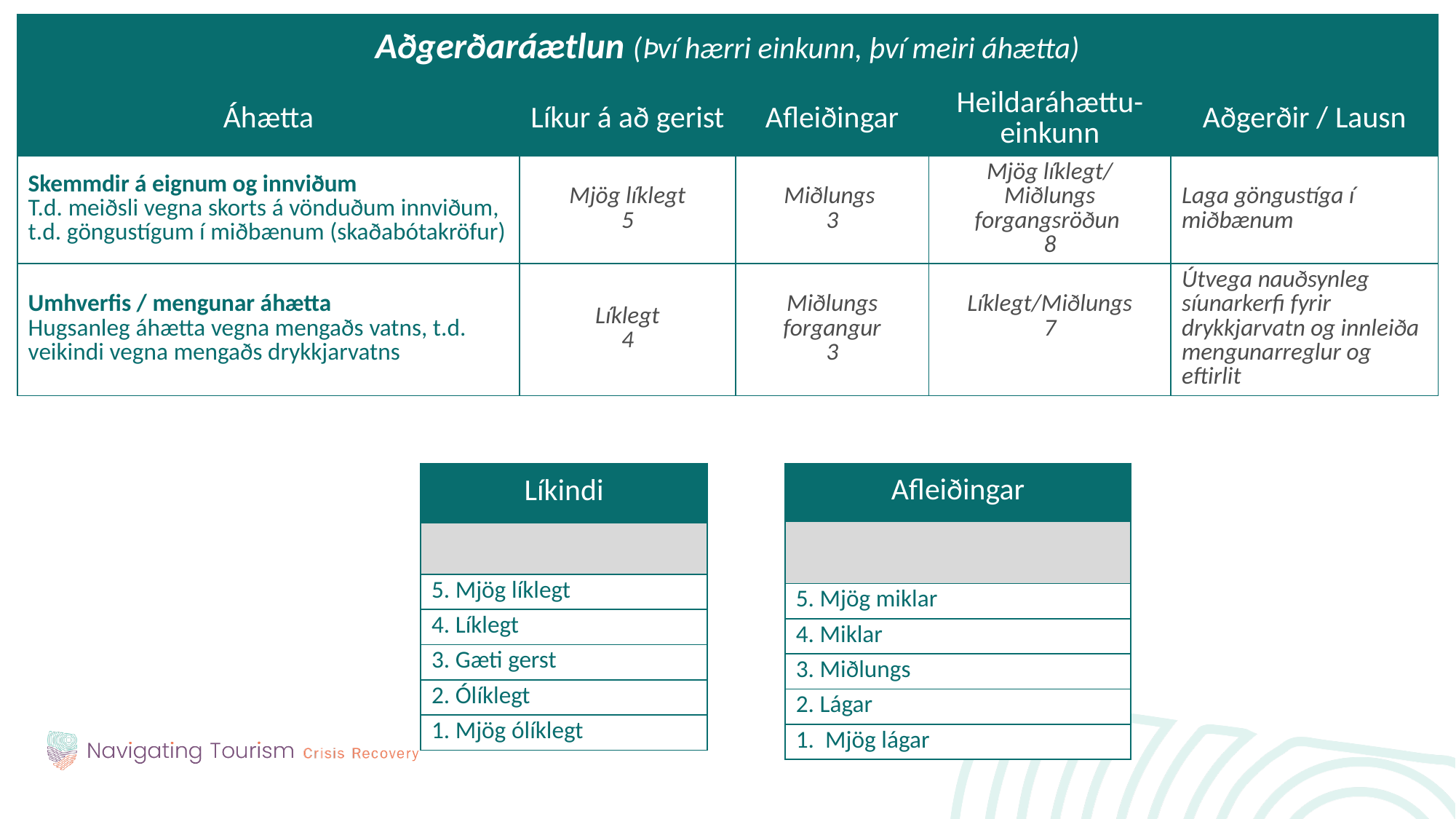

| Aðgerðaráætlun (Því hærri einkunn, því meiri áhætta) |  |  |  |  |
| --- | --- | --- | --- | --- |
| Áhætta | Líkur á að gerist | Afleiðingar | Heildaráhættu-einkunn | Aðgerðir / Lausn |
| Skemmdir á eignum og innviðum T.d. meiðsli vegna skorts á vönduðum innviðum, t.d. göngustígum í miðbænum (skaðabótakröfur) | Mjög líklegt 5 | Miðlungs 3 | Mjög líklegt/ Miðlungs forgangsröðun 8 | Laga göngustíga í miðbænum |
| Umhverfis / mengunar áhætta Hugsanleg áhætta vegna mengaðs vatns, t.d. veikindi vegna mengaðs drykkjarvatns | Líklegt 4 | Miðlungs forgangur 3 | Líklegt/Miðlungs 7 | Útvega nauðsynleg síunarkerfi fyrir drykkjarvatn og innleiða mengunarreglur og eftirlit |
| Líkindi |
| --- |
|  |
| 5. Mjög líklegt |
| 4. Líklegt |
| 3. Gæti gerst |
| 2. Ólíklegt |
| 1. Mjög ólíklegt |
| Afleiðingar |
| --- |
|  |
| 5. Mjög miklar |
| 4. Miklar |
| 3. Miðlungs |
| 2. Lágar |
| 1.  Mjög lágar |